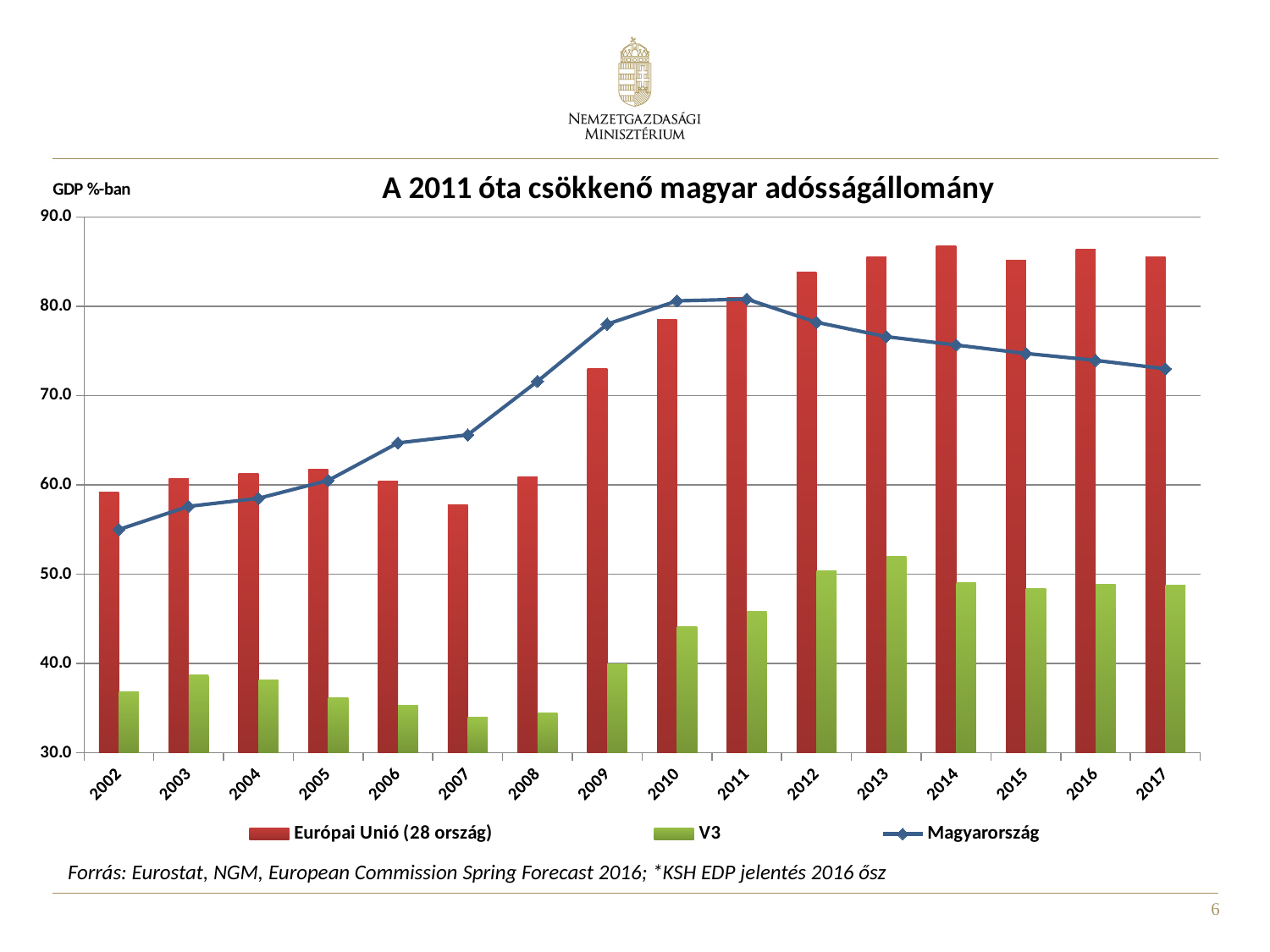

### Chart: A 2011 óta csökkenő magyar adósságállomány

| Category | Európai Unió (28 ország) | V3 | Magyarország |
|---|---|---|---|
| 2002 | 59.2 | 36.86666666666667 | 55.0 |
| 2003 | 60.7 | 38.76666666666667 | 57.6 |
| 2004 | 61.3 | 38.13333333333333 | 58.5 |
| 2005 | 61.8 | 36.199999999999996 | 60.5 |
| 2006 | 60.4 | 35.3 | 64.7 |
| 2007 | 57.8 | 33.96666666666667 | 65.6 |
| 2008 | 60.9 | 34.5 | 71.6 |
| 2009 | 73.0 | 39.96666666666667 | 78.0 |
| 2010 | 78.5 | 44.1 | 80.6 |
| 2011 | 81.0 | 45.86666666666667 | 80.8 |
| 2012 | 83.8 | 50.36666666666667 | 78.20532413266223 |
| 2013 | 85.5 | 52.03333333333333 | 76.59567059816646 |
| 2014 | 86.8 | 49.03333333333333 | 75.66070068568823 |
| 2015 | 85.2 | 48.43333333333334 | 74.71494465780358 |
| 2016 | 86.4 | 48.9 | 73.94016629586014 |
| 2017 | 85.5 | 48.76666666666667 | 73.0 |
Forrás: Eurostat, NGM, European Commission Spring Forecast 2016; *KSH EDP jelentés 2016 ősz